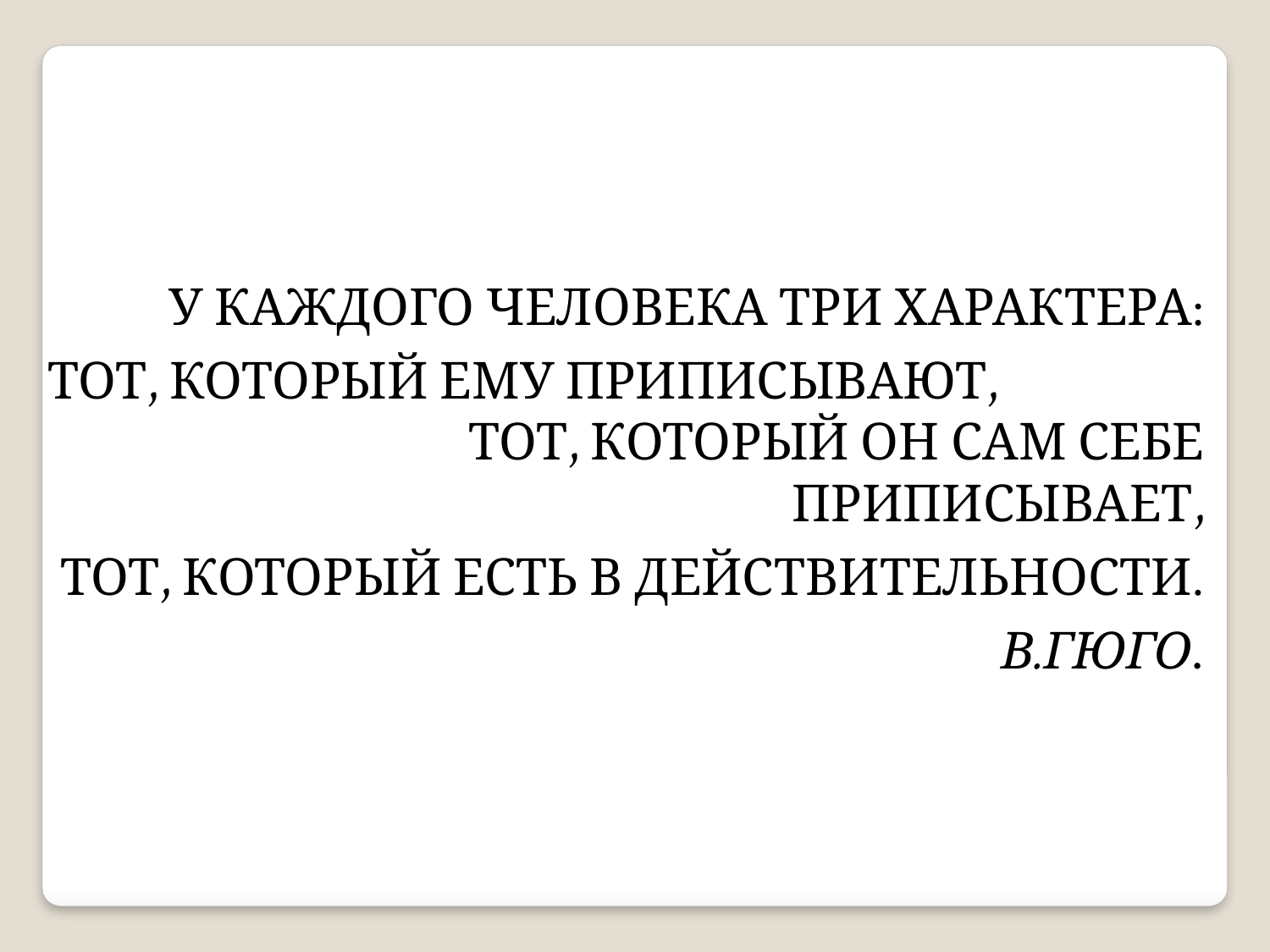

У КАЖДОГО ЧЕЛОВЕКА ТРИ ХАРАКТЕРА:
ТОТ, КОТОРЫЙ ЕМУ ПРИПИСЫВАЮТ,                               ТОТ, КОТОРЫЙ ОН САМ СЕБЕ ПРИПИСЫВАЕТ,
ТОТ, КОТОРЫЙ ЕСТЬ В ДЕЙСТВИТЕЛЬНОСТИ.
В.ГЮГО.